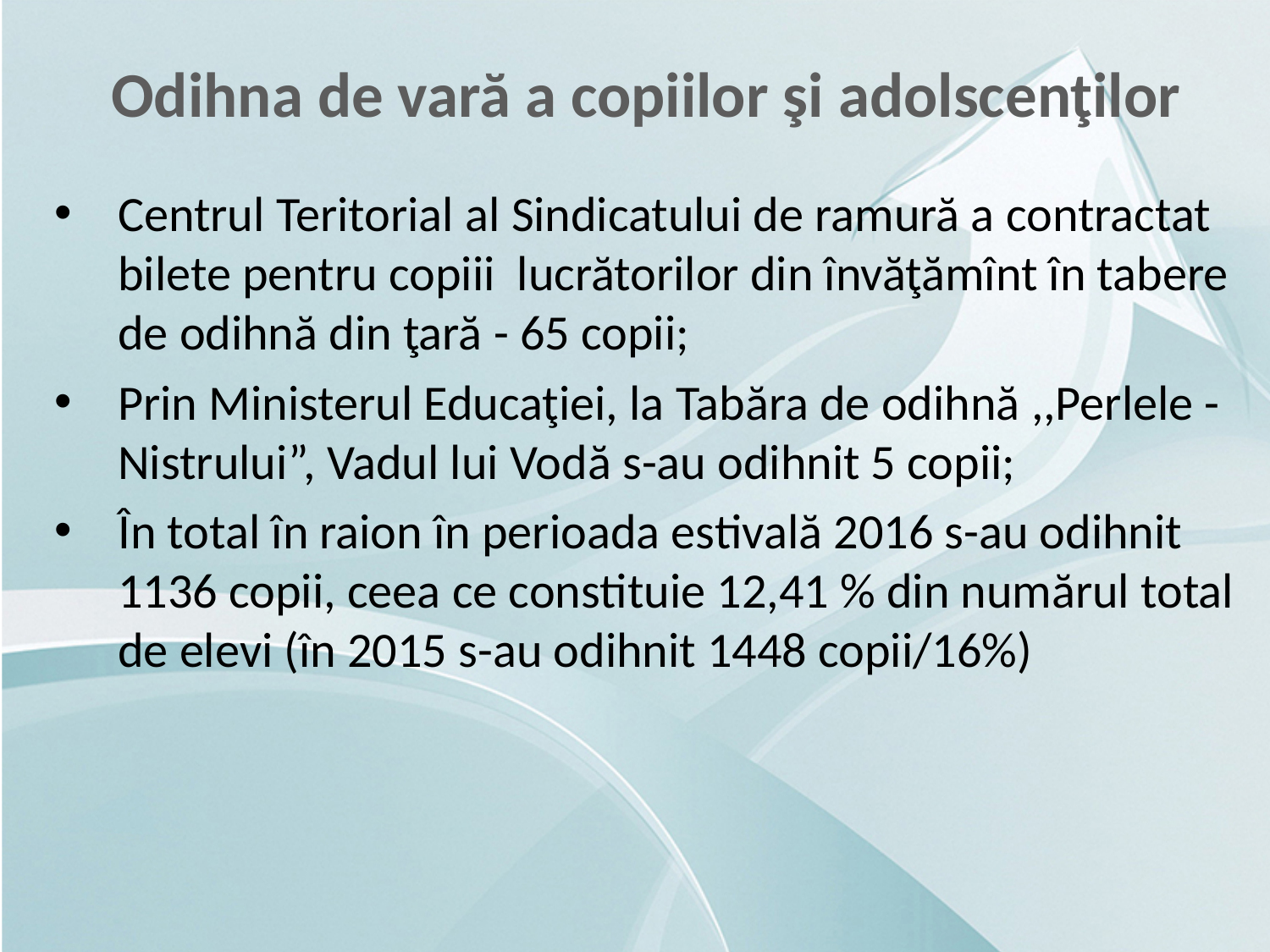

Odihna de vară a copiilor şi adolscenţilor
Centrul Teritorial al Sindicatului de ramură a contractat  bilete pentru copiii  lucrătorilor din învăţămînt în tabere de odihnă din ţară - 65 copii;
Prin Ministerul Educaţiei, la Tabăra de odihnă ,,Perlele - Nistrului”, Vadul lui Vodă s-au odihnit 5 copii;
În total în raion în perioada estivală 2016 s-au odihnit 1136 copii, ceea ce constituie 12,41 % din numărul total de elevi (în 2015 s-au odihnit 1448 copii/16%)